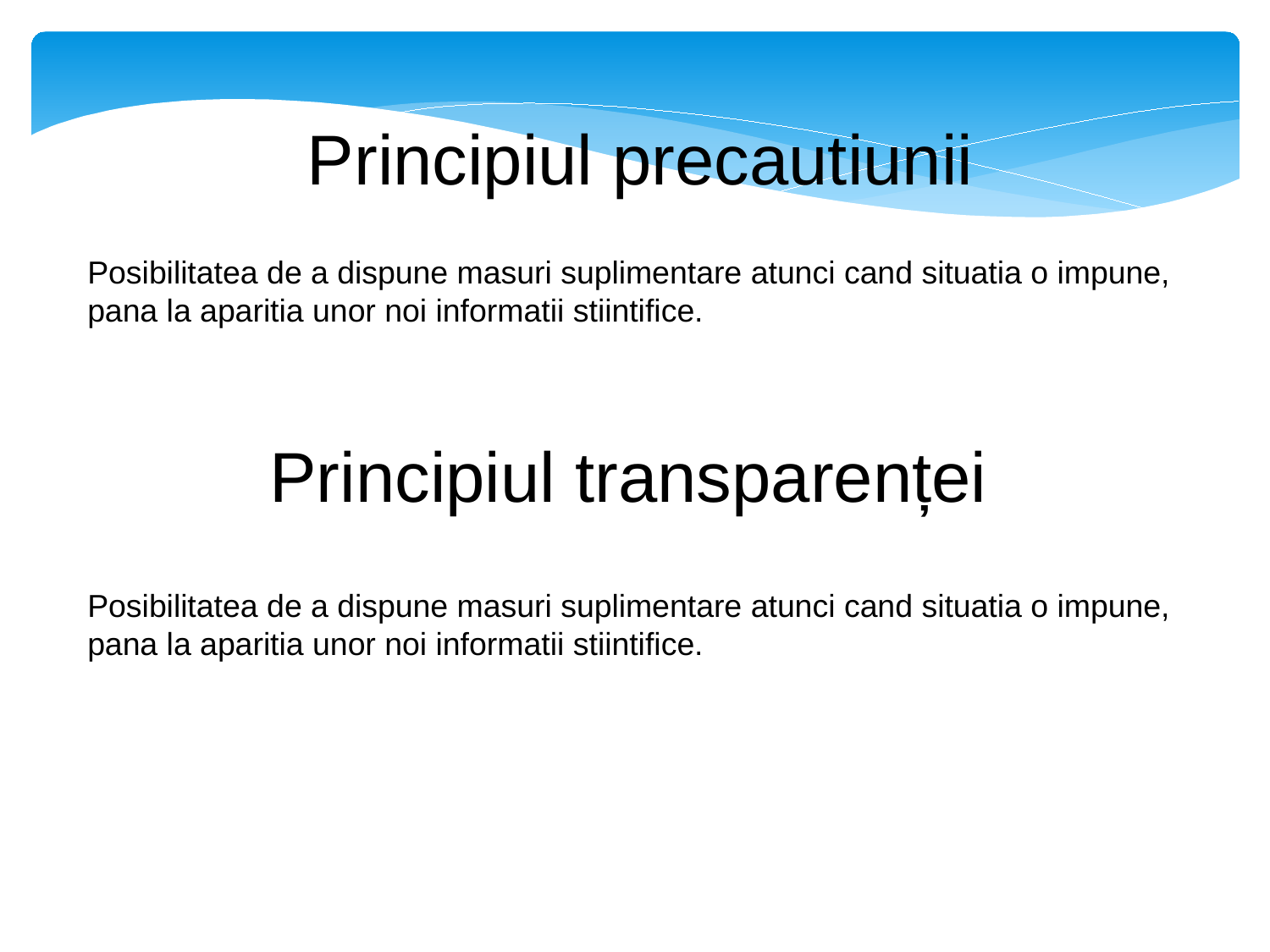

Principiul precautiunii
Posibilitatea de a dispune masuri suplimentare atunci cand situatia o impune, pana la aparitia unor noi informatii stiintifice.
Principiul transparenței
Posibilitatea de a dispune masuri suplimentare atunci cand situatia o impune, pana la aparitia unor noi informatii stiintifice.